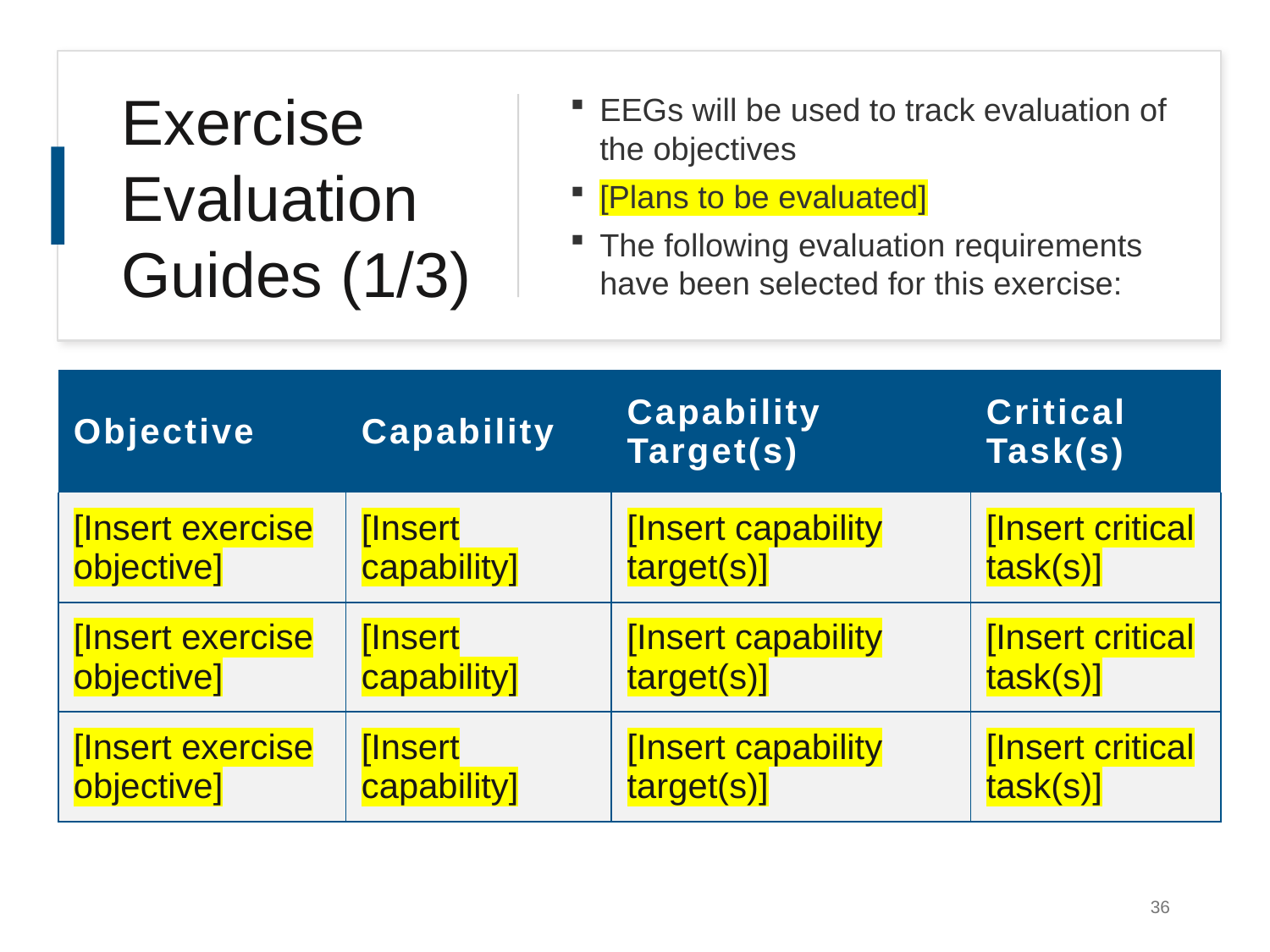

# Exercise Evaluation Guides (1/3)
EEGs will be used to track evaluation of the objectives
[Plans to be evaluated]
The following evaluation requirements have been selected for this exercise:

| Objective | Capability | Capability Target(s) | Critical Task(s) |
| --- | --- | --- | --- |
| [Insert exercise objective] | [Insert capability] | [Insert capability target(s)] | [Insert critical task(s)] |
| [Insert exercise objective] | [Insert capability] | [Insert capability target(s)] | [Insert critical task(s)] |
| [Insert exercise objective] | [Insert capability] | [Insert capability target(s)] | [Insert critical task(s)] |
36